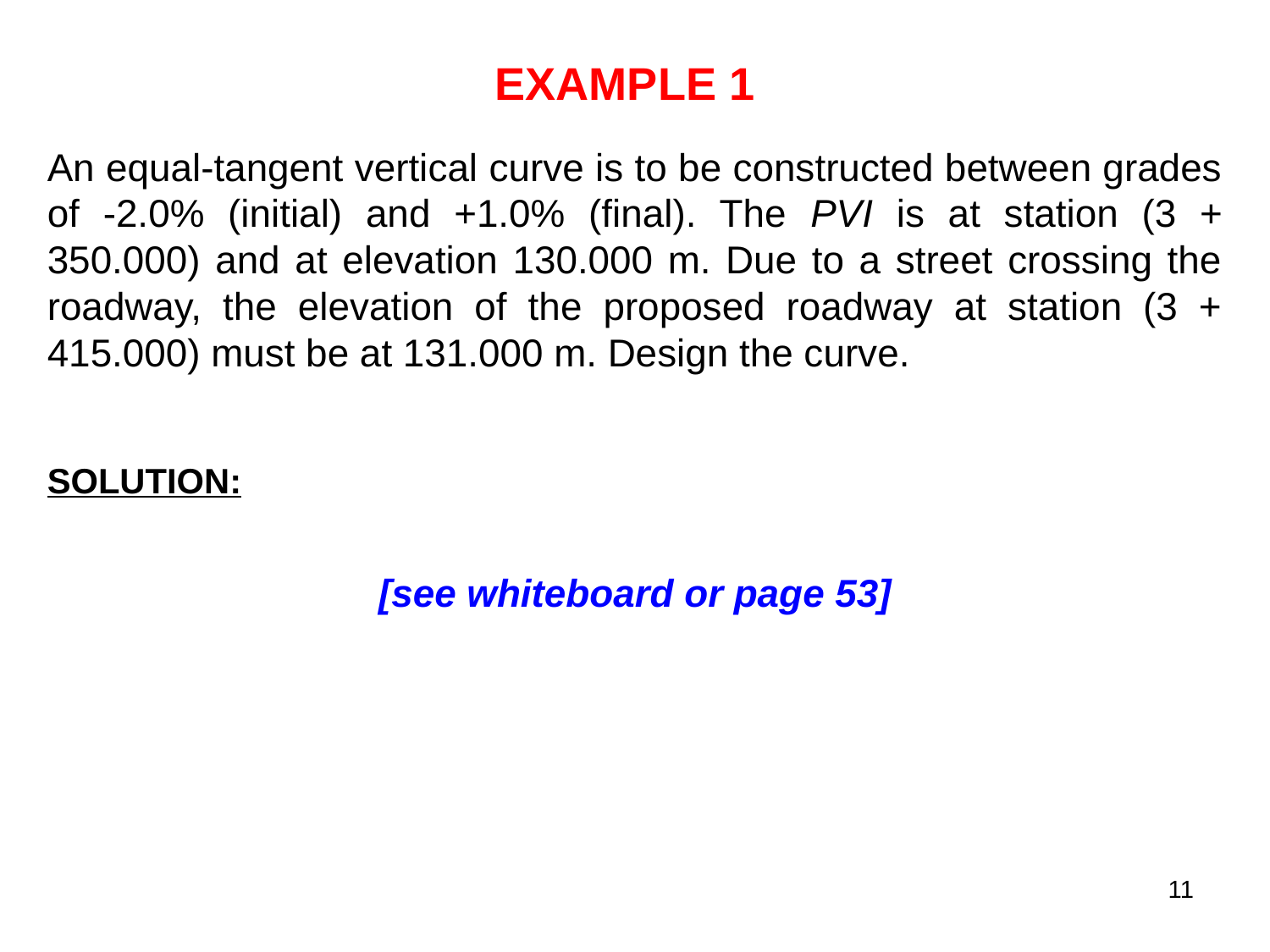

# EXAMPLE 1
An equal-tangent vertical curve is to be constructed between grades of -2.0% (initial) and +1.0% (final). The PVI is at station (3 + 350.000) and at elevation 130.000 m. Due to a street crossing the roadway, the elevation of the proposed roadway at station (3 + 415.000) must be at 131.000 m. Design the curve.

SOLUTION:

[see whiteboard or page 53]

11